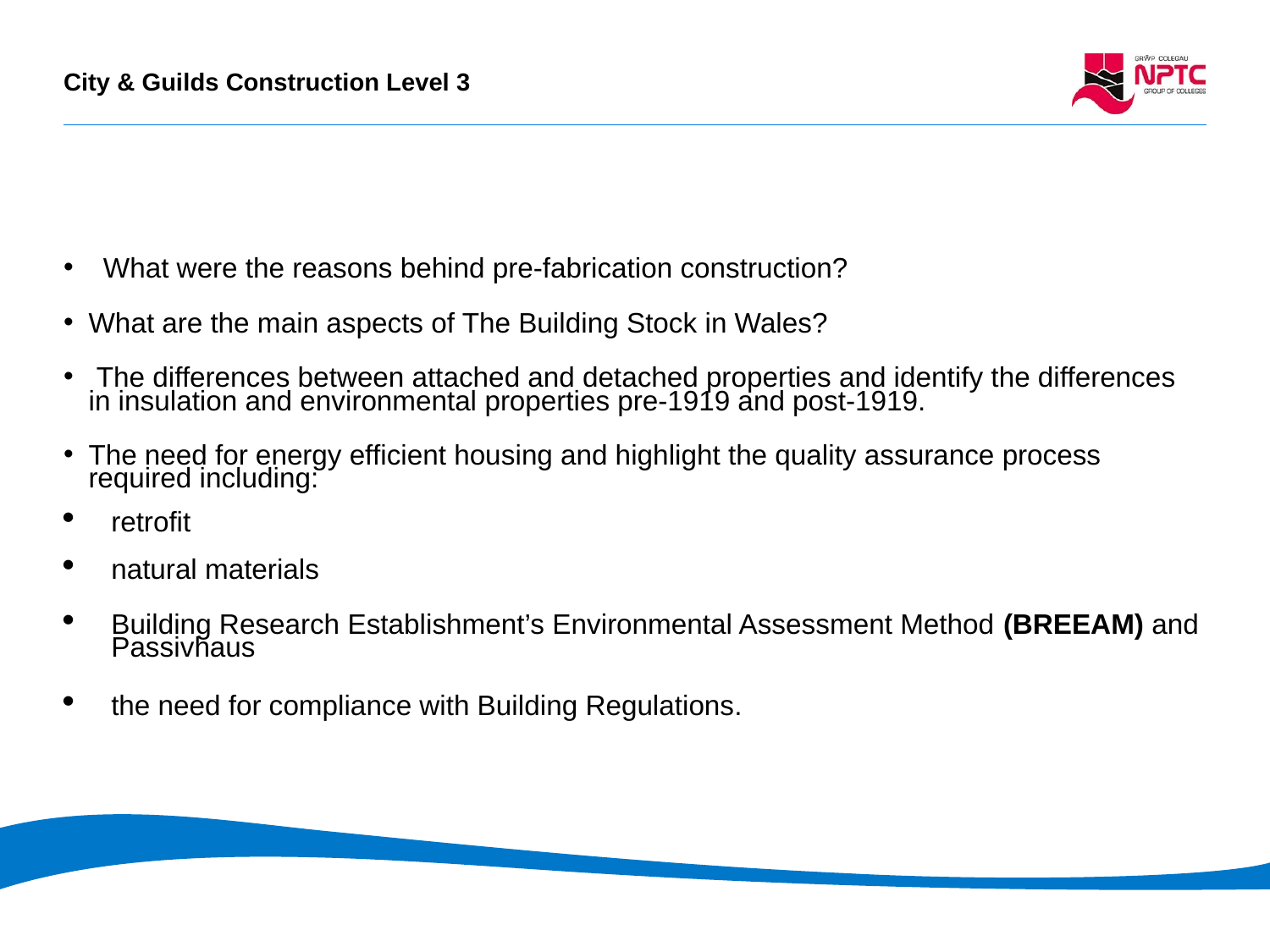

#

What were the reasons behind pre-fabrication construction?
What are the main aspects of The Building Stock in Wales?
 The differences between attached and detached properties and identify the differences in insulation and environmental properties pre-1919 and post-1919.
The need for energy efficient housing and highlight the quality assurance process required including:
retrofit
natural materials
Building Research Establishment’s Environmental Assessment Method (BREEAM) and Passivhaus
the need for compliance with Building Regulations.